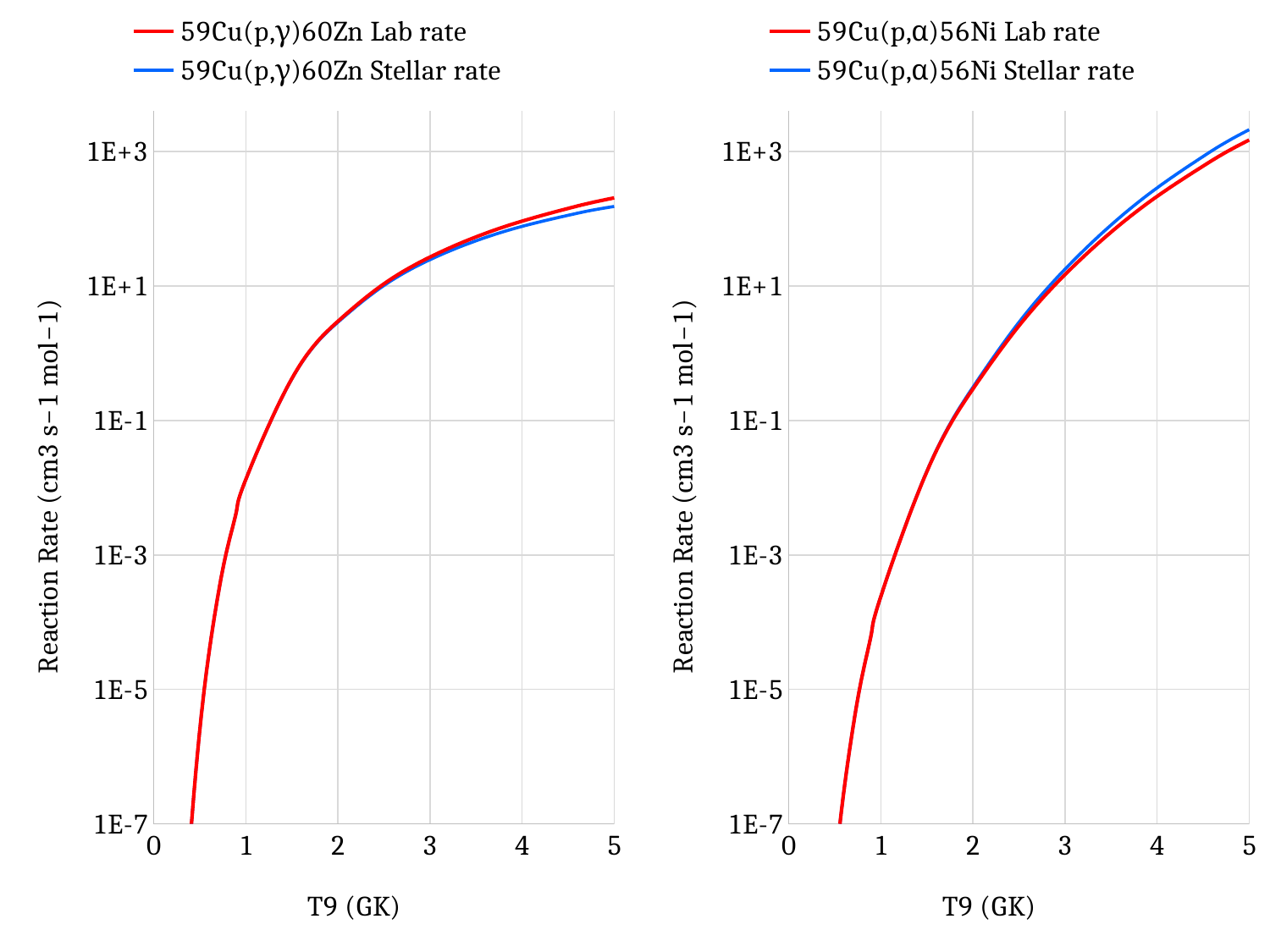

### Chart

| Category | 59Cu(p,γ)60Zn Lab rate | 59Cu(p,γ)60Zn Stellar rate |
|---|---|---|

### Chart

| Category | 59Cu(p,α)56Ni Lab rate | 59Cu(p,α)56Ni Stellar rate |
|---|---|---|